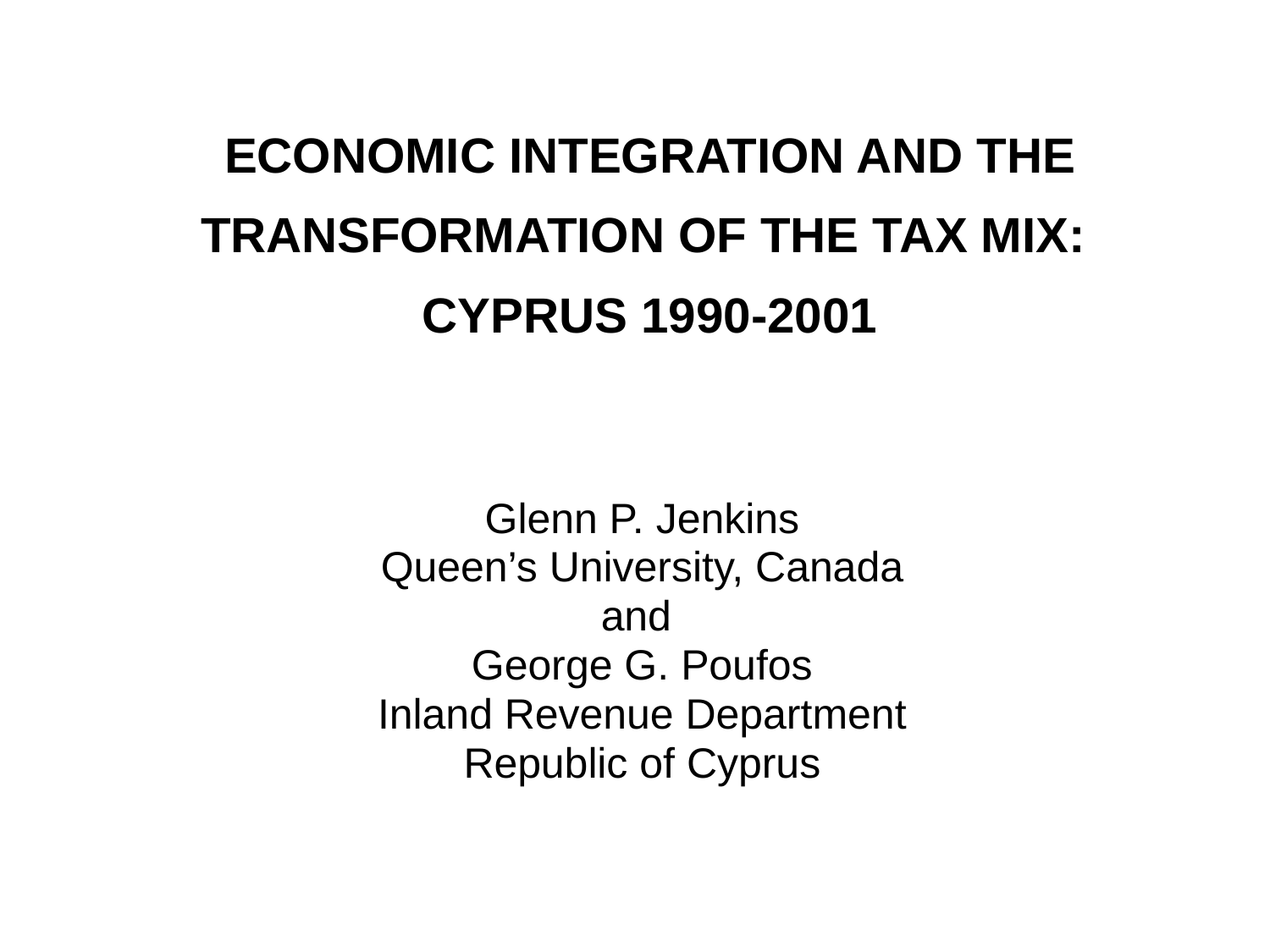

# ECONOMIC INTEGRATION AND THE TRANSFORMATION OF THE TAX MIX: CYPRUS 1990-2001

Glenn P. Jenkins
Queen’s University, Canada
and
George G. Poufos
Inland Revenue Department
Republic of Cyprus